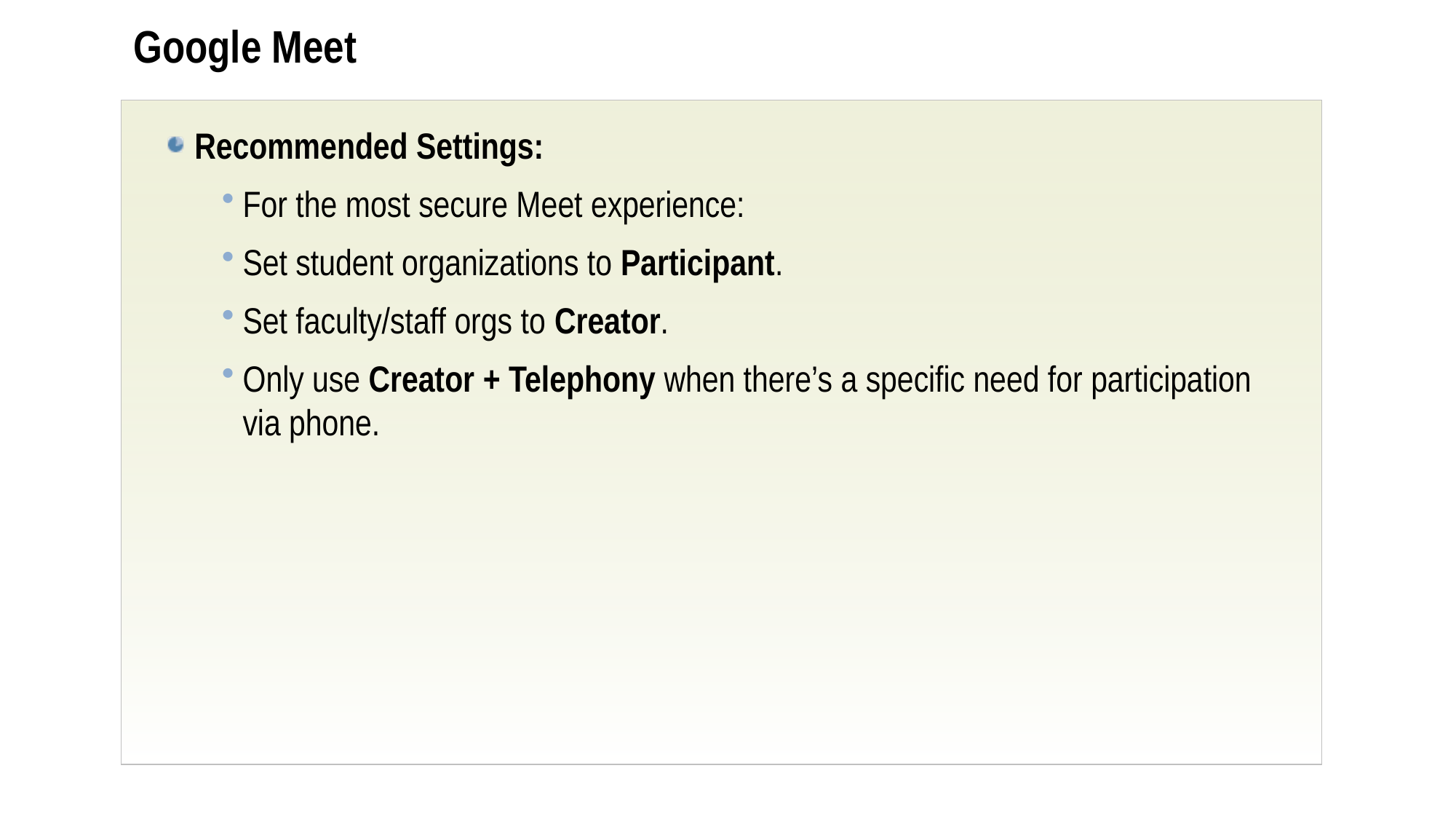

# Google Meet
Recommended Settings:
For the most secure Meet experience:
Set student organizations to Participant.
Set faculty/staff orgs to Creator.
Only use Creator + Telephony when there’s a specific need for participation via phone.